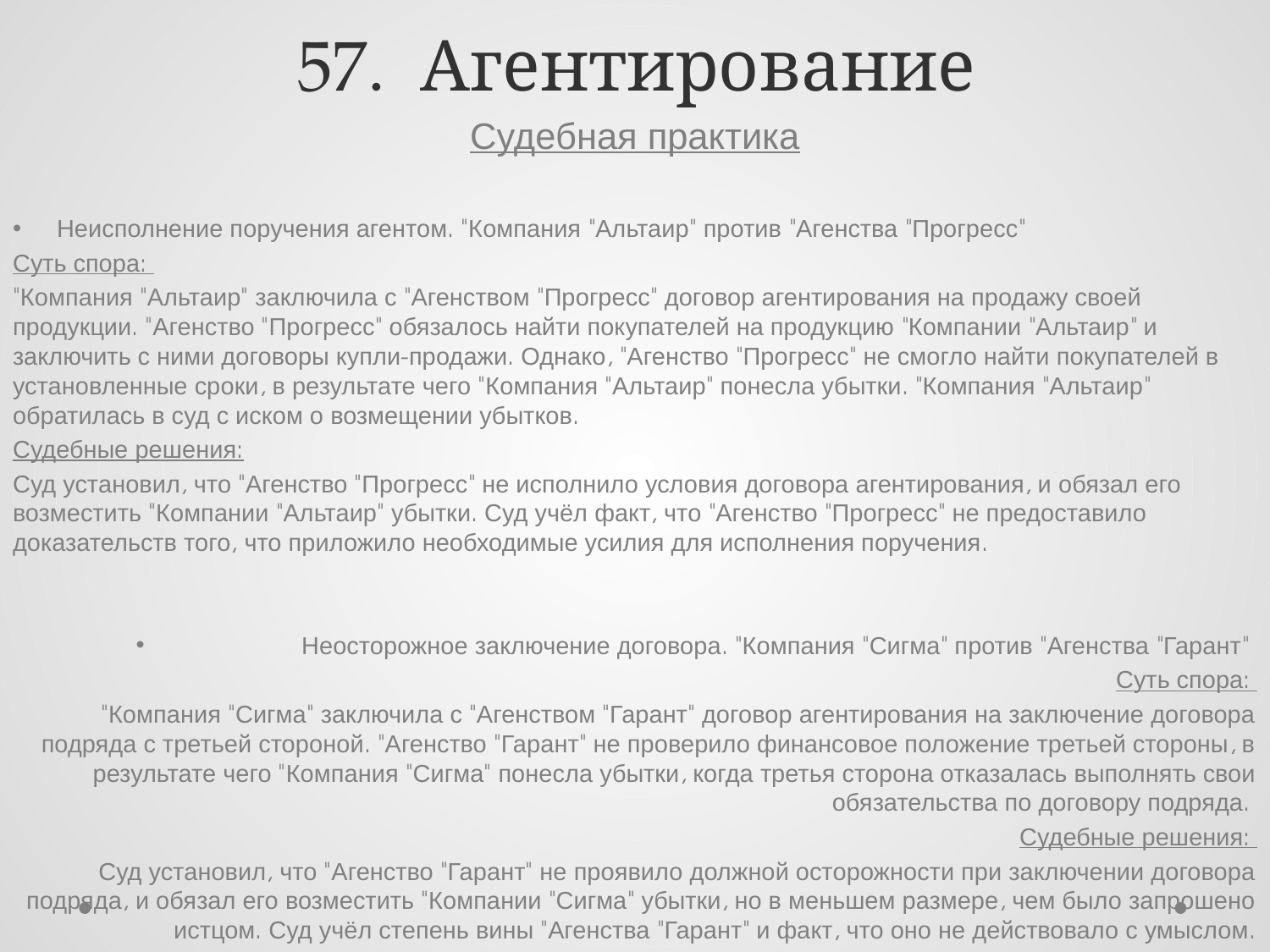

# 57.  Агентирование
Судебная практика

Неисполнение поручения агентом. "Компания "Альтаир" против "Агенства "Прогресс"
Суть спора:
"Компания "Альтаир" заключила с "Агенством "Прогресс" договор агентирования на продажу своей продукции. "Агенство "Прогресс" обязалось найти покупателей на продукцию "Компании "Альтаир" и заключить с ними договоры купли-продажи. Однако, "Агенство "Прогресс" не смогло найти покупателей в установленные сроки, в результате чего "Компания "Альтаир" понесла убытки. "Компания "Альтаир" обратилась в суд с иском о возмещении убытков.
Судебные решения:
Суд установил, что "Агенство "Прогресс" не исполнило условия договора агентирования, и обязал его возместить "Компании "Альтаир" убытки. Суд учёл факт, что "Агенство "Прогресс" не предоставило доказательств того, что приложило необходимые усилия для исполнения поручения.

Неосторожное заключение договора. "Компания "Сигма" против "Агенства "Гарант"
Суть спора:
"Компания "Сигма" заключила с "Агенством "Гарант" договор агентирования на заключение договора подряда с третьей стороной. "Агенство "Гарант" не проверило финансовое положение третьей стороны, в результате чего "Компания "Сигма" понесла убытки, когда третья сторона отказалась выполнять свои обязательства по договору подряда.
Судебные решения:
Суд установил, что "Агенство "Гарант" не проявило должной осторожности при заключении договора подряда, и обязал его возместить "Компании "Сигма" убытки, но в меньшем размере, чем было запрошено истцом. Суд учёл степень вины "Агенства "Гарант" и факт, что оно не действовало с умыслом.